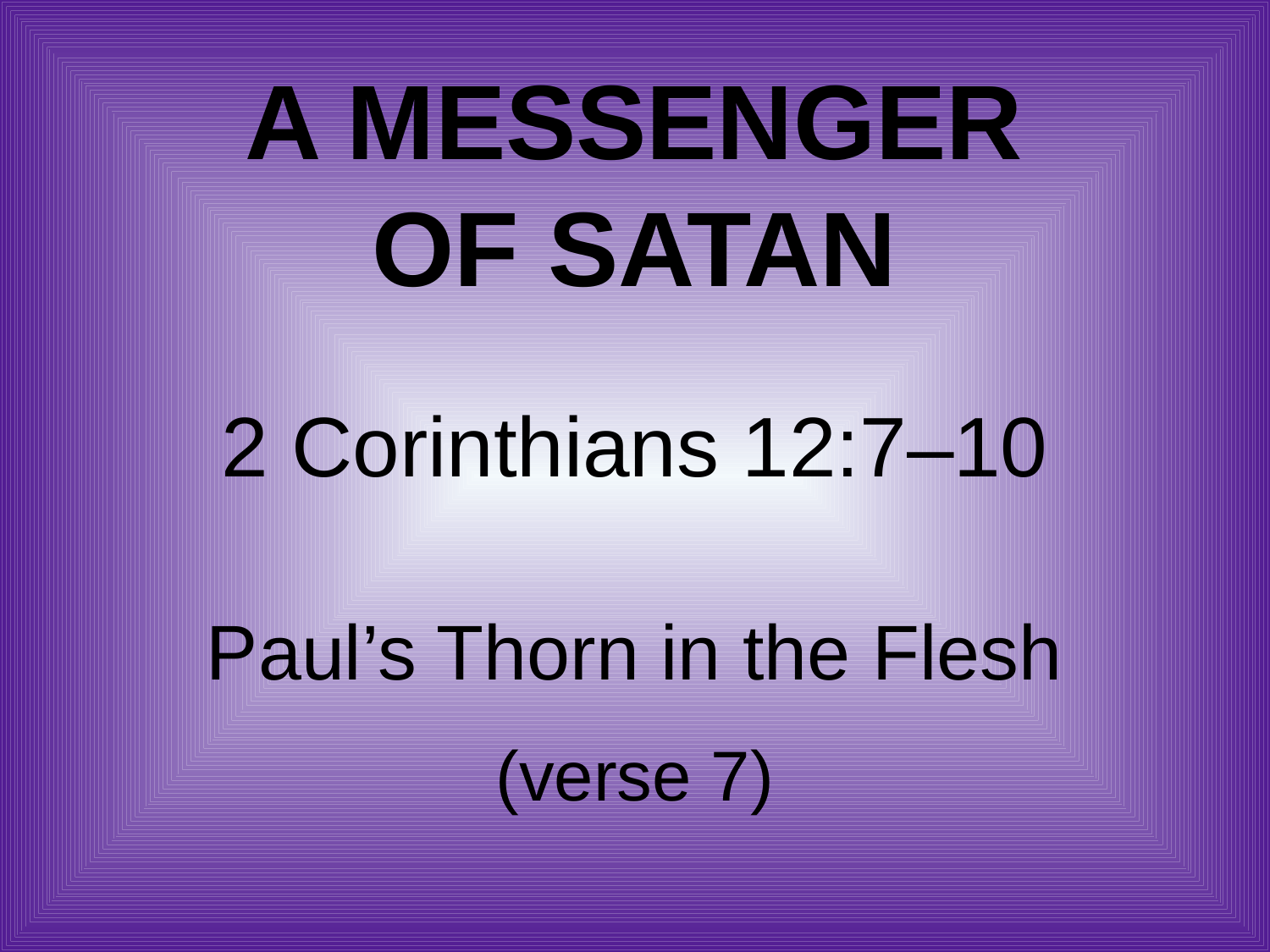

# A Messenger of Satan
2 Corinthians 12:7–10

Paul’s Thorn in the Flesh
(verse 7)